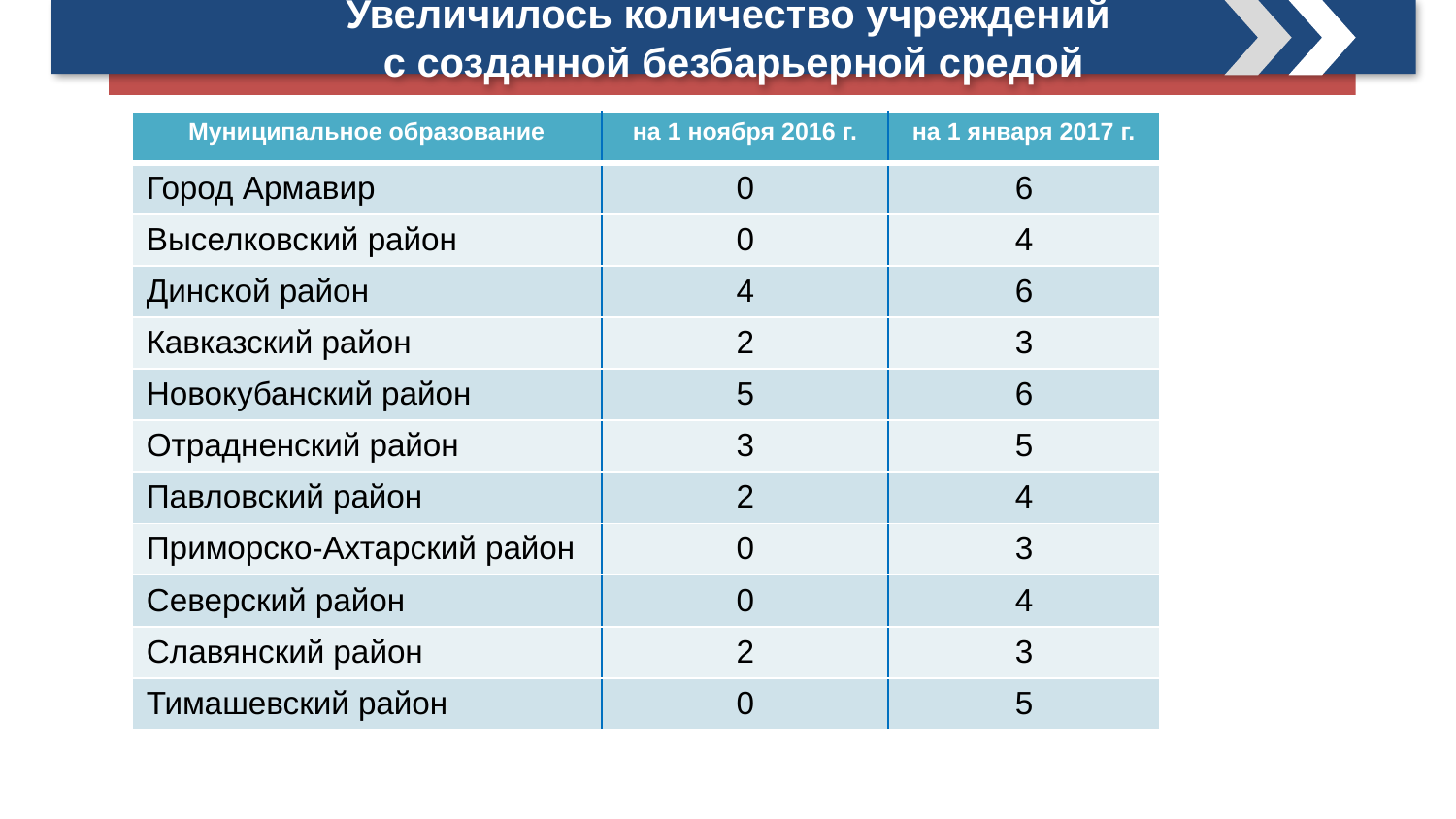

Увеличилось количество учреждений
с созданной безбарьерной средой

| Муниципальное образование | на 1 ноября 2016 г. | на 1 января 2017 г. |
| --- | --- | --- |
| Город Армавир | 0 | 6 |
| Выселковский район | 0 | 4 |
| Динской район | 4 | 6 |
| Кавказский район | 2 | 3 |
| Новокубанский район | 5 | 6 |
| Отрадненский район | 3 | 5 |
| Павловский район | 2 | 4 |
| Приморско-Ахтарский район | 0 | 3 |
| Северский район | 0 | 4 |
| Славянский район | 2 | 3 |
| Тимашевский район | 0 | 5 |